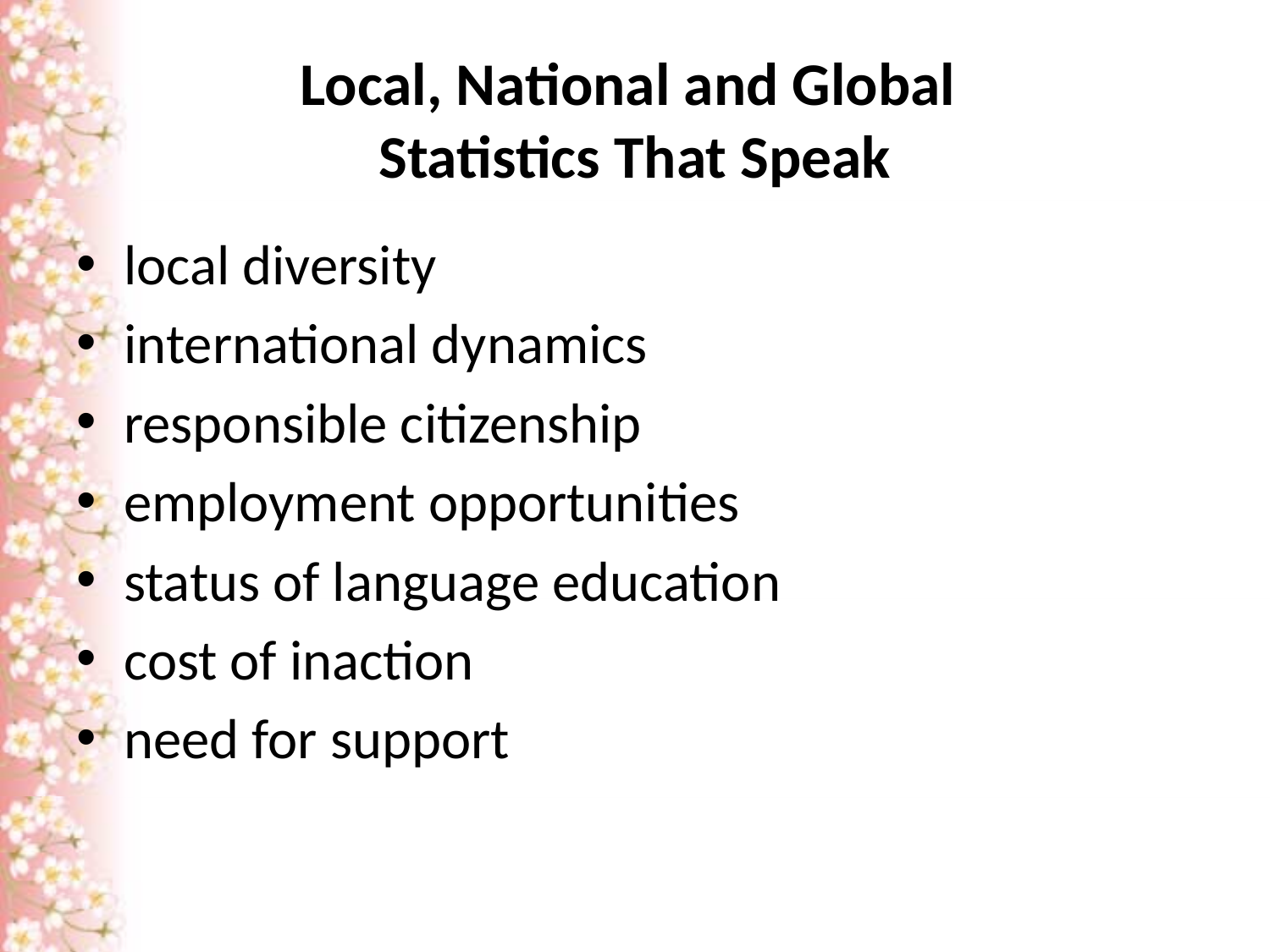

# Local, National and Global Statistics That Speak
local diversity
international dynamics
responsible citizenship
employment opportunities
status of language education
cost of inaction
need for support